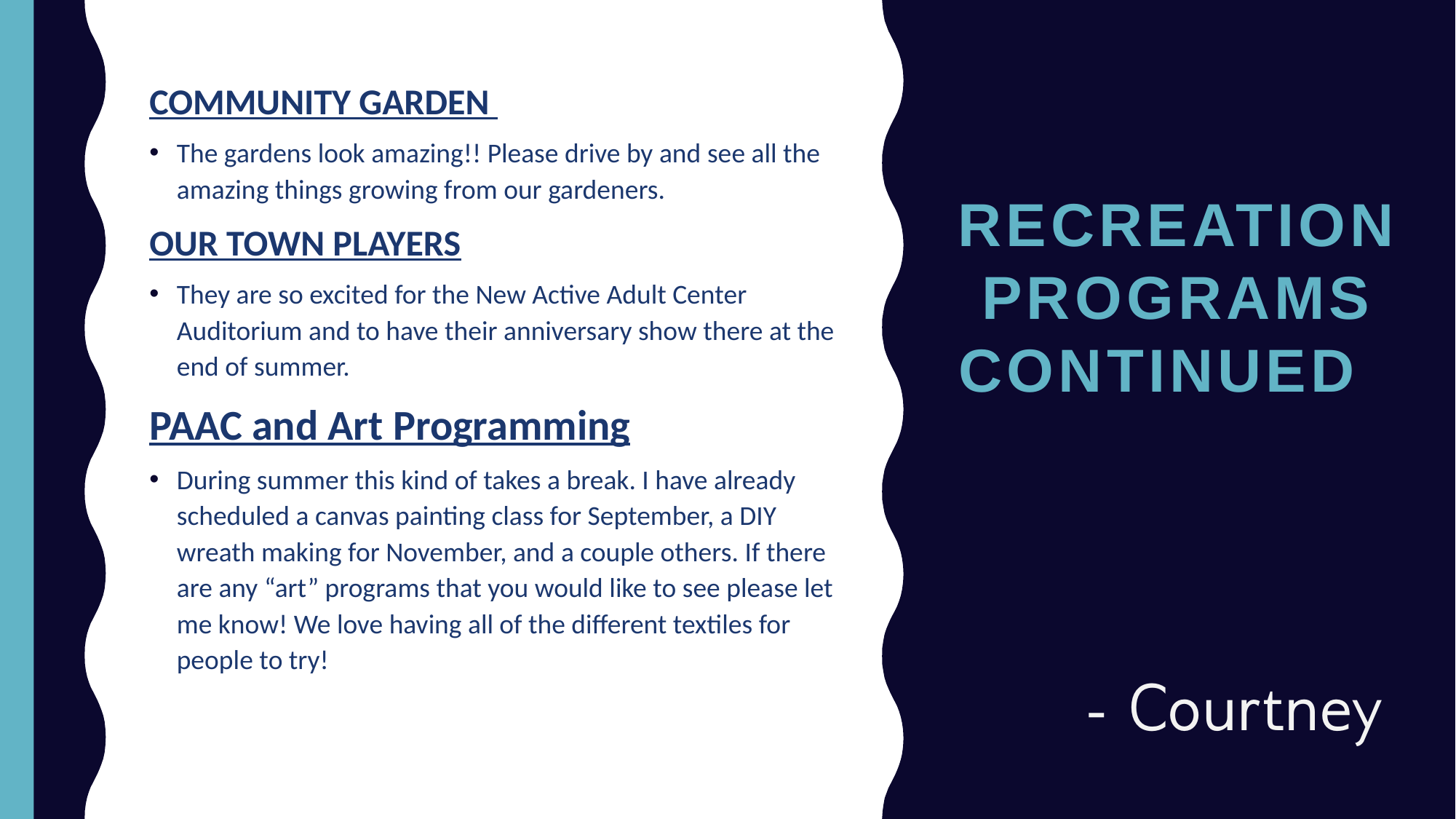

COMMUNITY GARDEN
The gardens look amazing!! Please drive by and see all the amazing things growing from our gardeners.
OUR TOWN PLAYERS
They are so excited for the New Active Adult Center Auditorium and to have their anniversary show there at the end of summer.
PAAC and Art Programming
During summer this kind of takes a break. I have already scheduled a canvas painting class for September, a DIY wreath making for November, and a couple others. If there are any “art” programs that you would like to see please let me know! We love having all of the different textiles for people to try!

# Recreation pROGRAMS CONTINUED
- Courtney